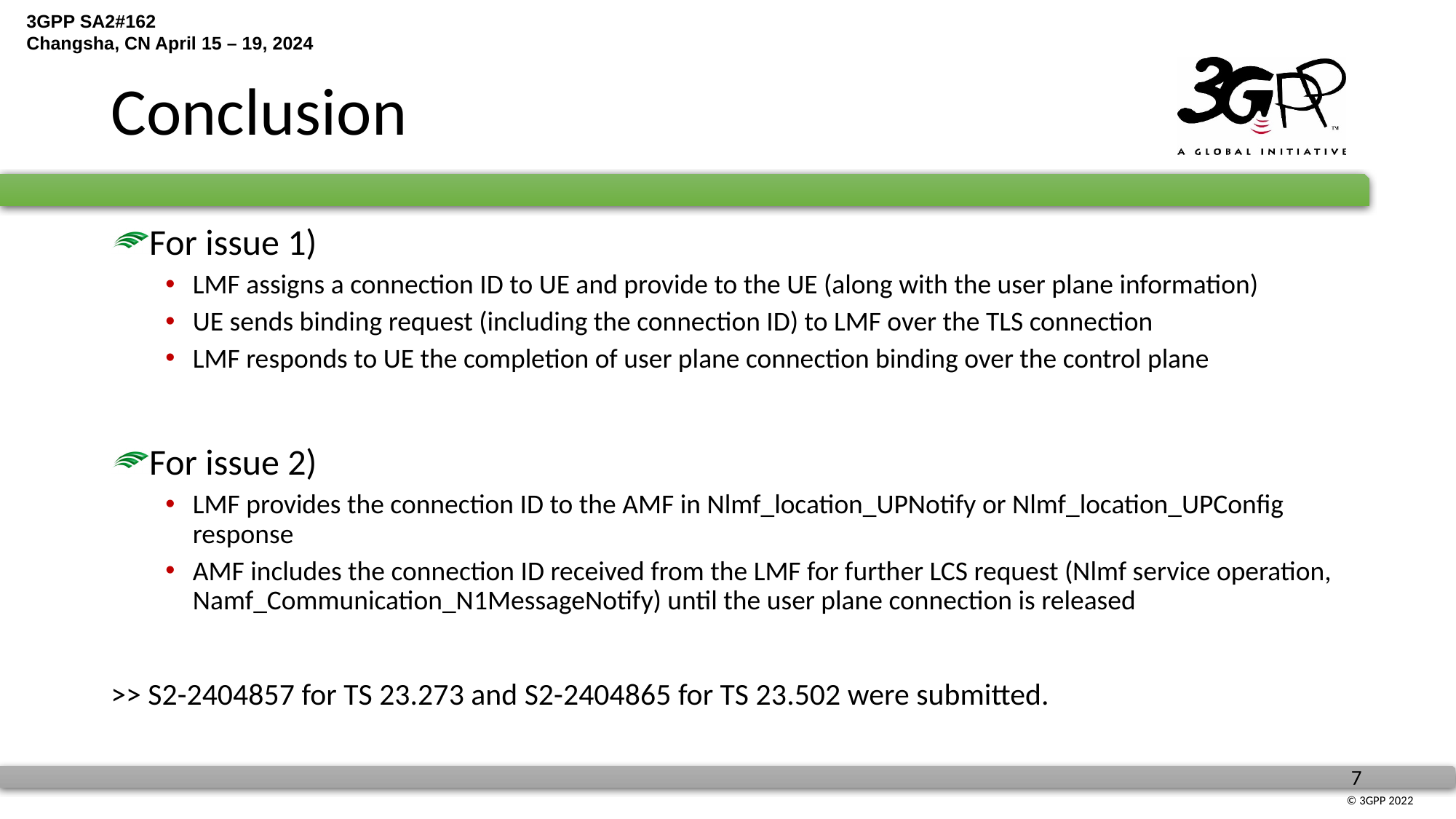

# Conclusion
For issue 1)
LMF assigns a connection ID to UE and provide to the UE (along with the user plane information)
UE sends binding request (including the connection ID) to LMF over the TLS connection
LMF responds to UE the completion of user plane connection binding over the control plane

For issue 2)
LMF provides the connection ID to the AMF in Nlmf_location_UPNotify or Nlmf_location_UPConfig response
AMF includes the connection ID received from the LMF for further LCS request (Nlmf service operation, Namf_Communication_N1MessageNotify) until the user plane connection is released

>> S2-2404857 for TS 23.273 and S2-2404865 for TS 23.502 were submitted.